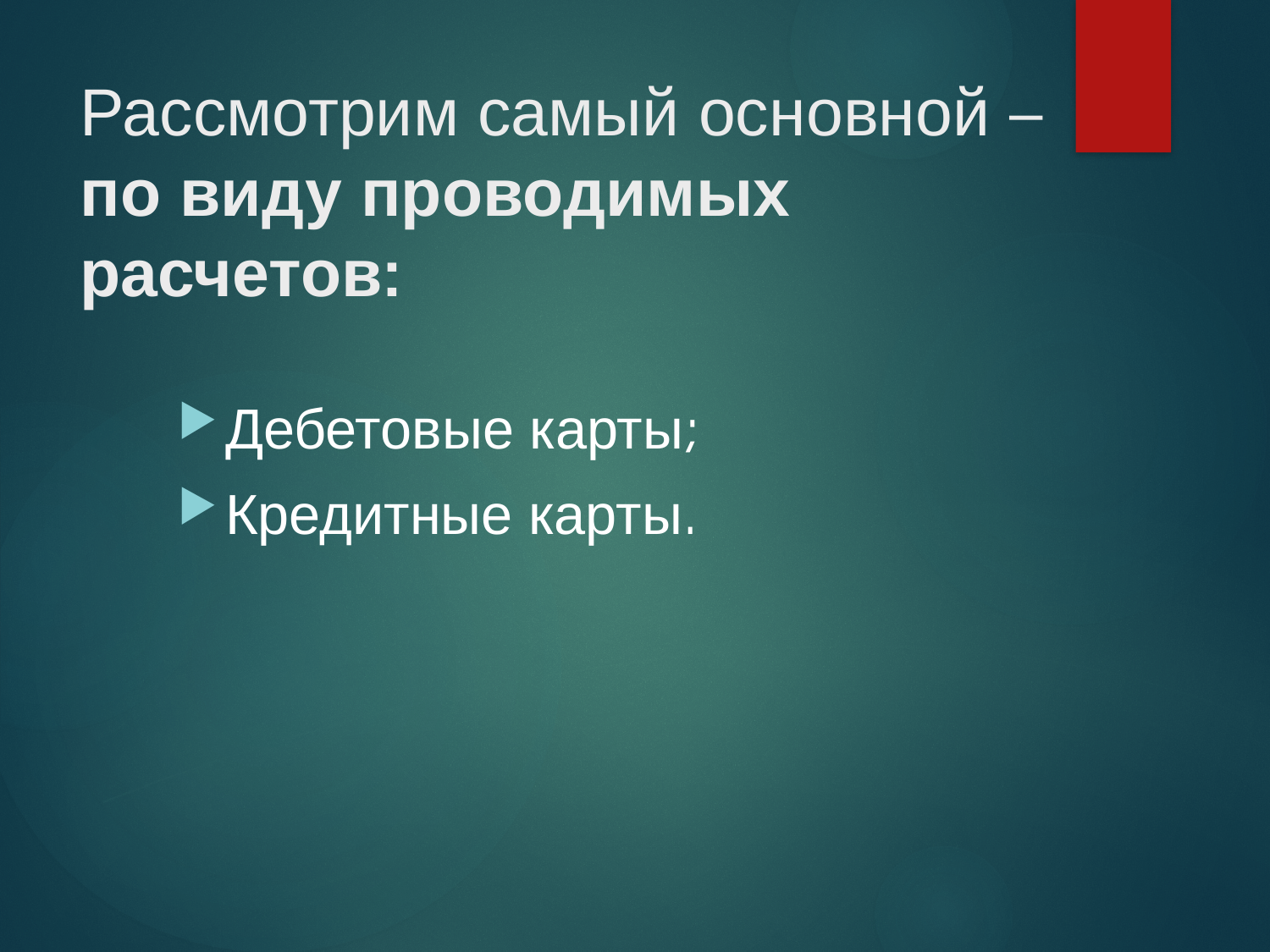

# Рассмотрим самый основной – по виду проводимых расчетов:
Дебетовые карты;
Кредитные карты.